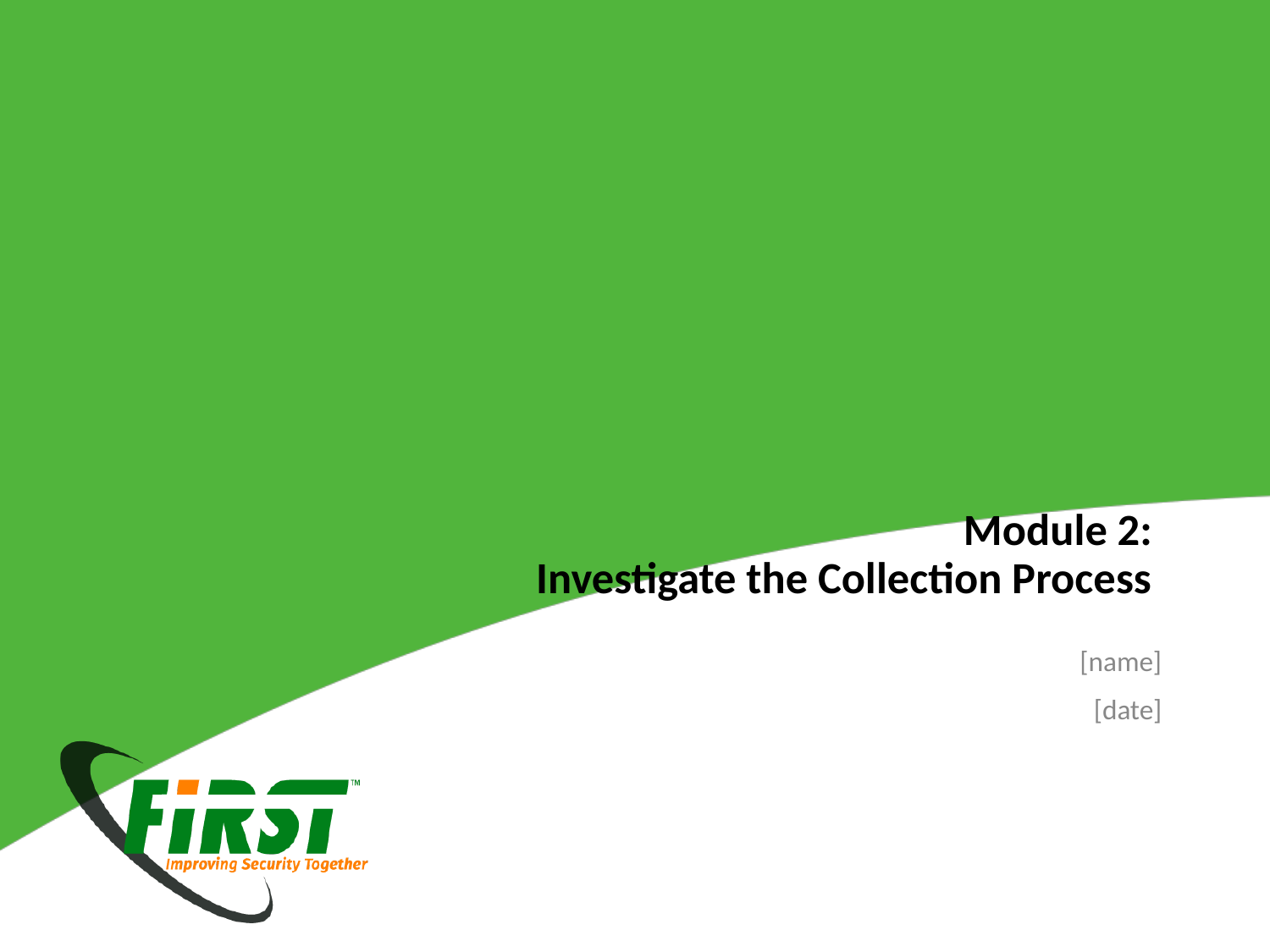

Module 2:
 Investigate the Collection Process
[name]
[date]